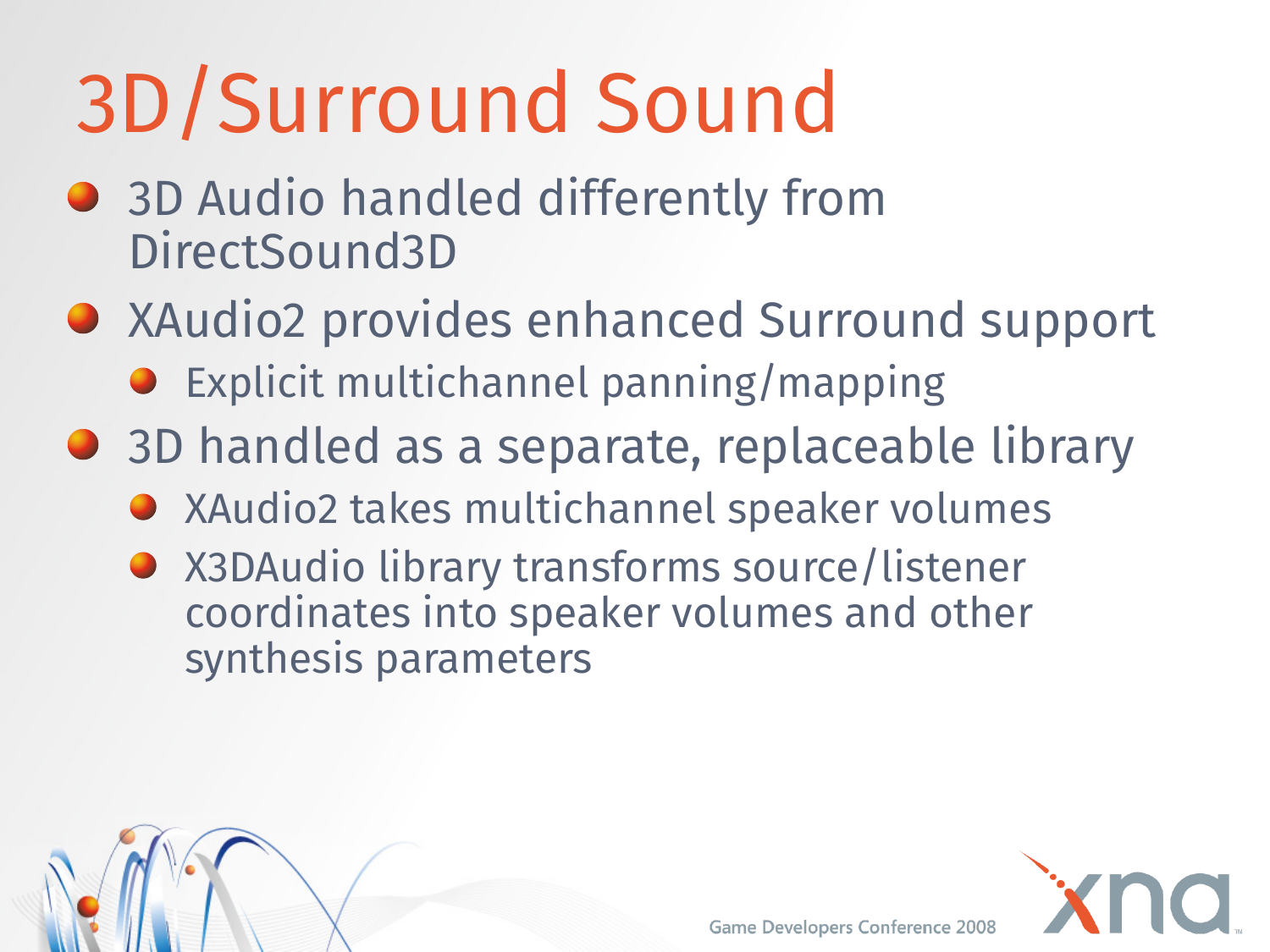

# 3D/Surround Sound
3D Audio handled differently from DirectSound3D
XAudio2 provides enhanced Surround support
Explicit multichannel panning/mapping
3D handled as a separate, replaceable library
XAudio2 takes multichannel speaker volumes
X3DAudio library transforms source/listener coordinates into speaker volumes and other synthesis parameters